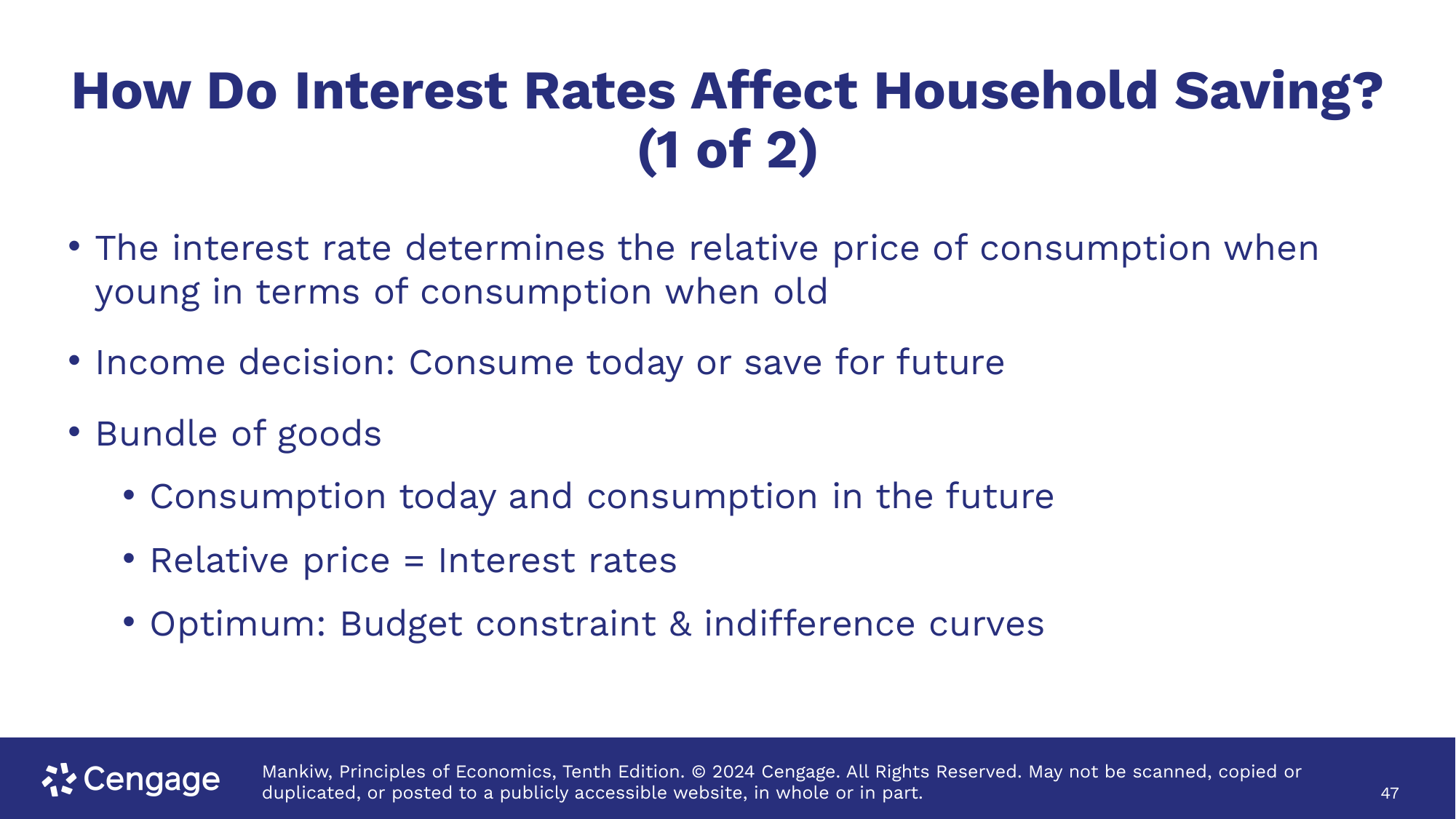

# How Do Interest Rates Affect Household Saving? (1 of 2)
The interest rate determines the relative price of consumption when young in terms of consumption when old
Income decision: Consume today or save for future
Bundle of goods
Consumption today and consumption in the future
Relative price = Interest rates
Optimum: Budget constraint & indifference curves